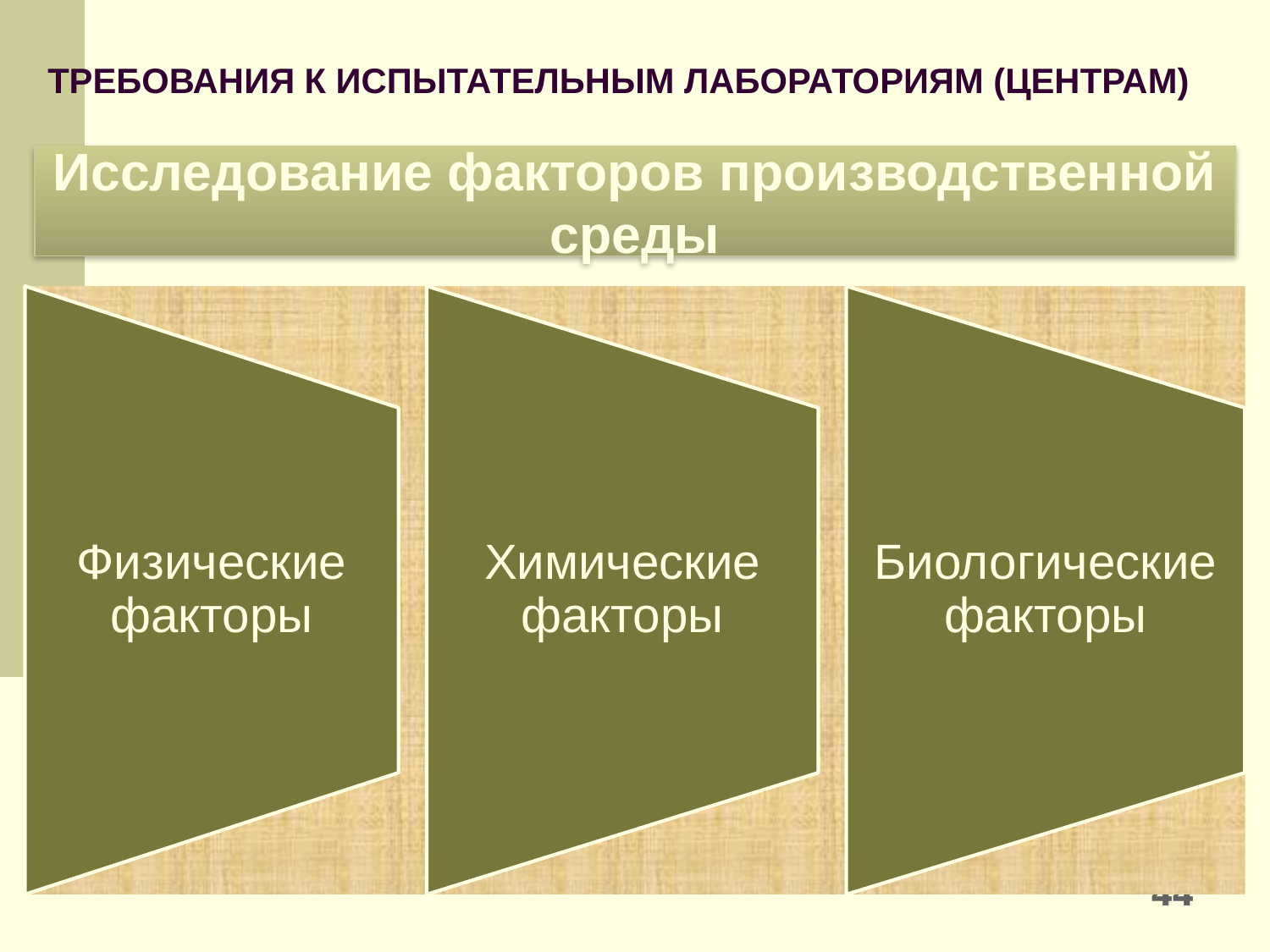

# ТРЕБОВАНИЯ К ИСПЫТАТЕЛЬНЫМ ЛАБОРАТОРИЯМ (ЦЕНТРАМ)
Исследование факторов производственной среды
Физические факторы
Химические факторы
Биологические факторы
44